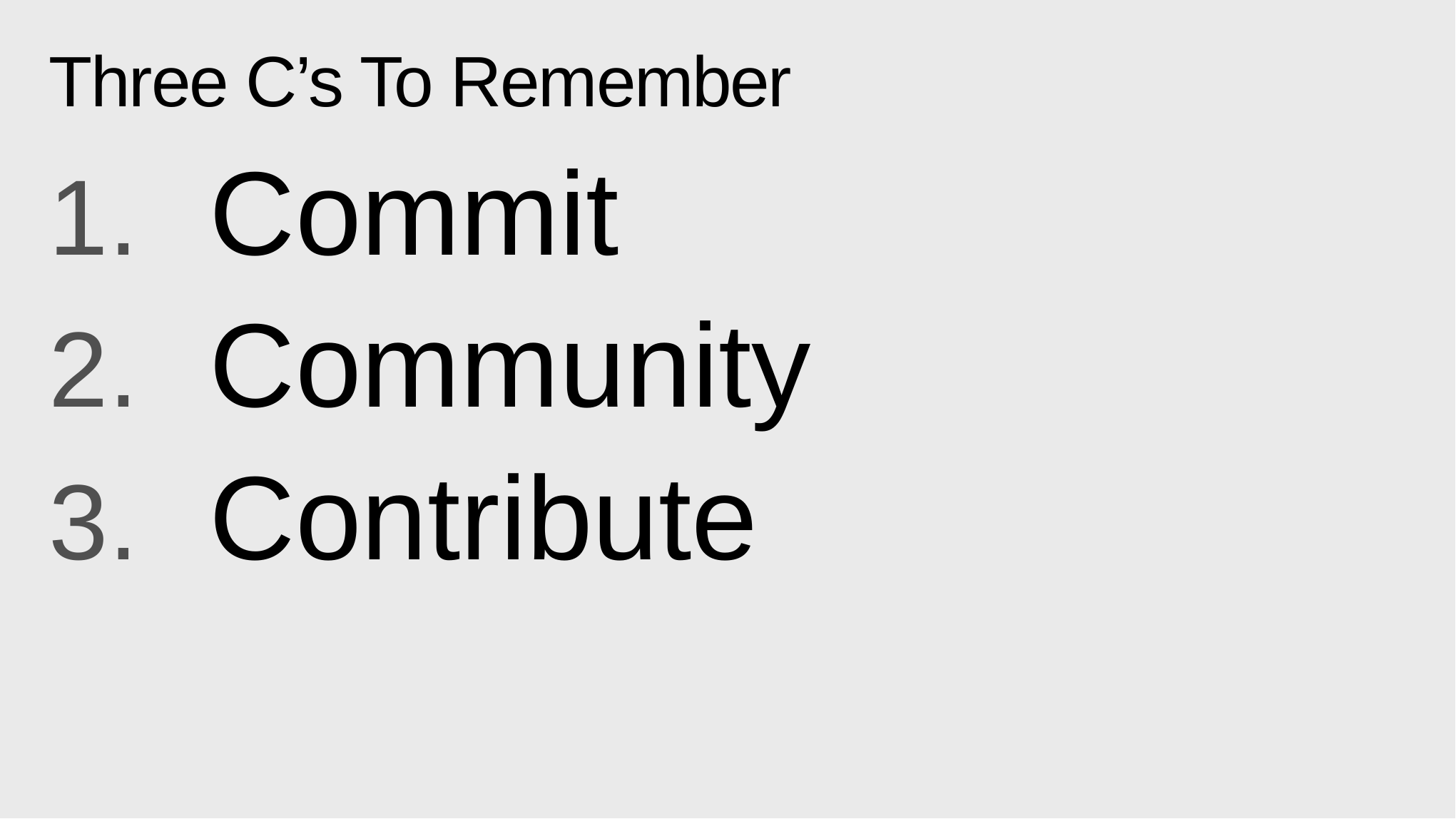

# Three C’s To Remember
Commit
Community
Contribute